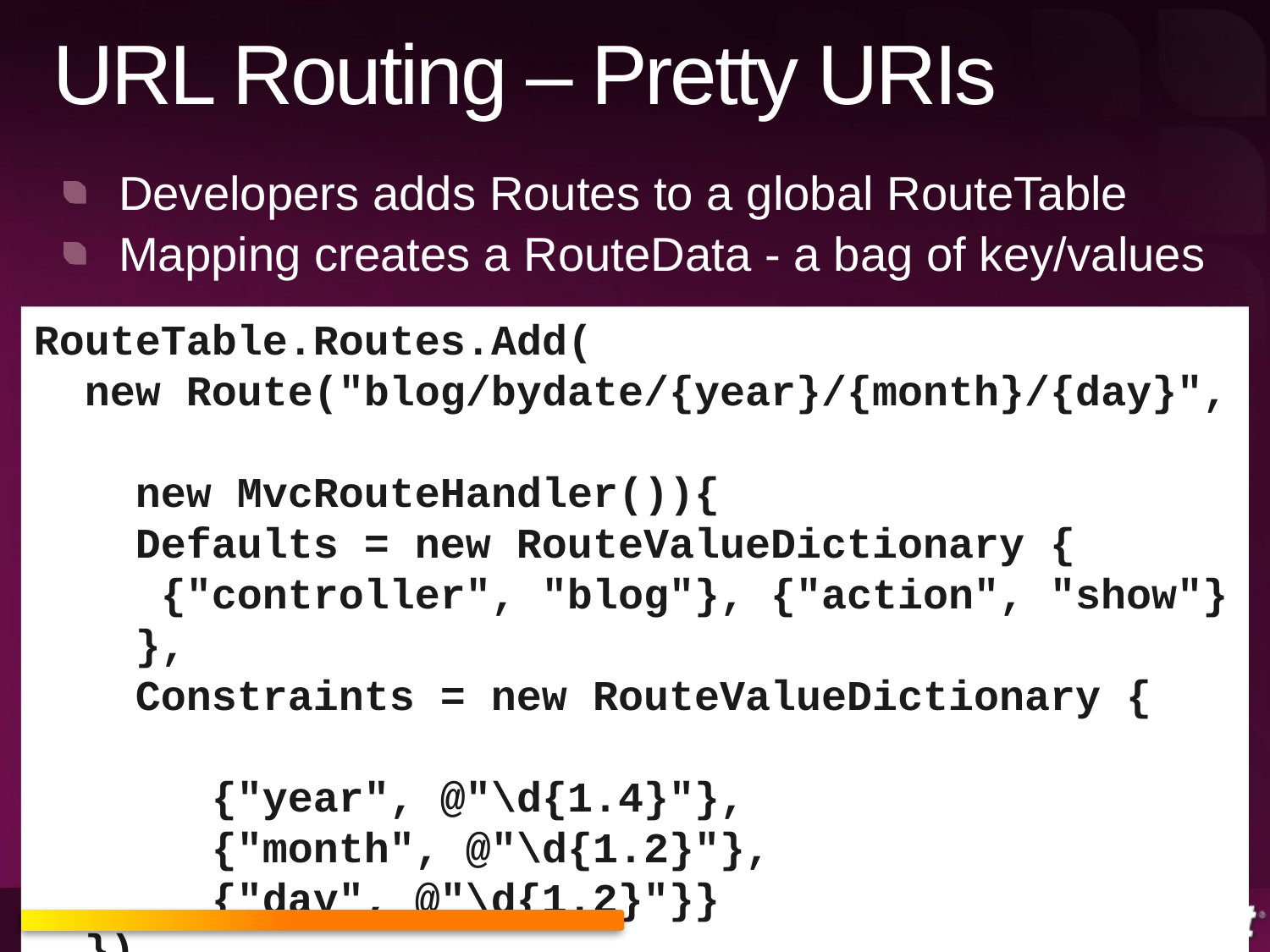

# URL Routing – Pretty URIs
Developers adds Routes to a global RouteTable
Mapping creates a RouteData - a bag of key/values
RouteTable.Routes.Add(
  new Route("blog/bydate/{year}/{month}/{day}",
    new MvcRouteHandler()){
    Defaults = new RouteValueDictionary {
     {"controller", "blog"}, {"action", "show"}
    },
    Constraints = new RouteValueDictionary {
       {"year", @"\d{1.4}"},
       {"month", @"\d{1.2}"},
       {"day", @"\d{1.2}"}}
  })